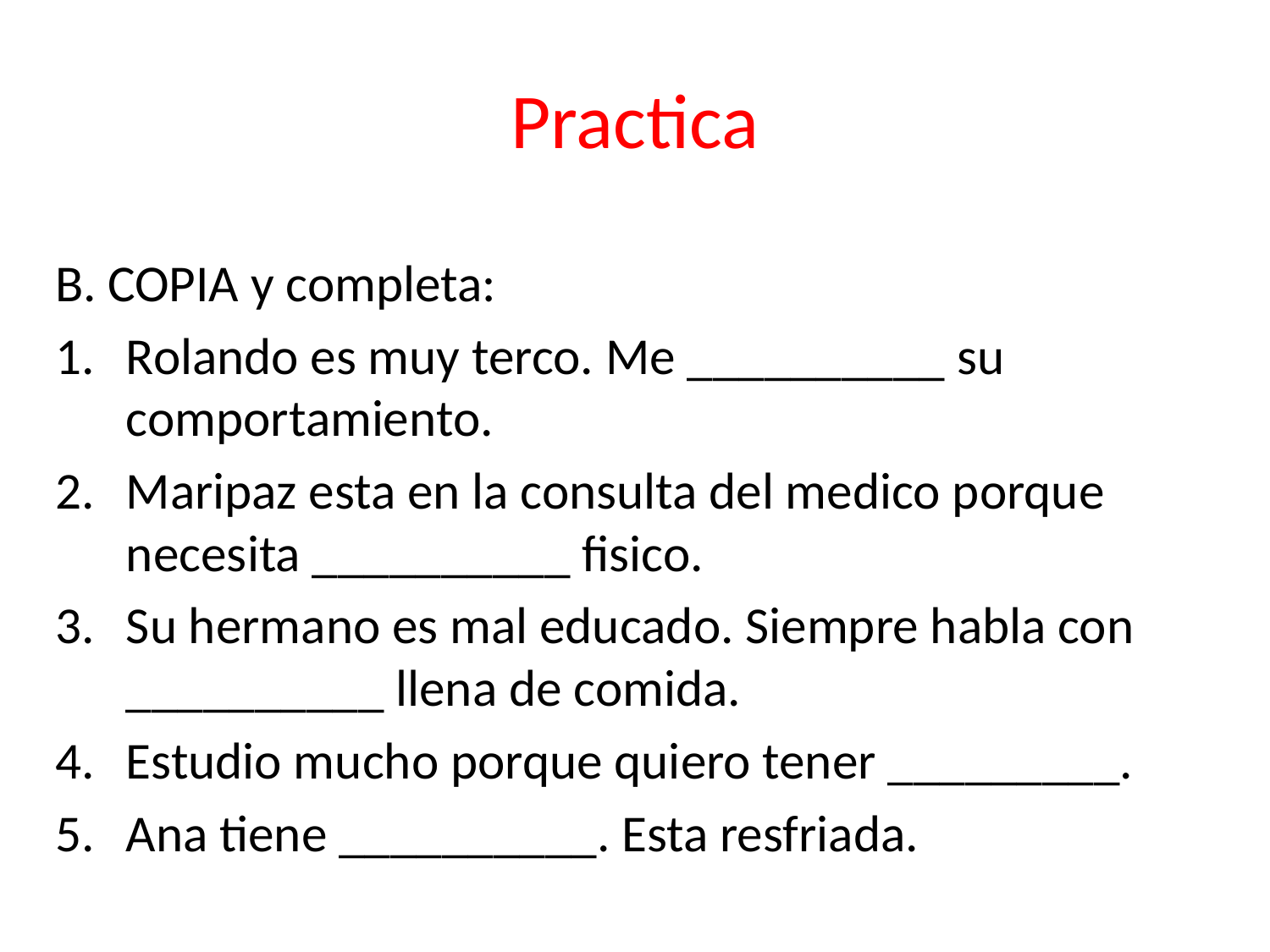

# Practica
B. COPIA y completa:
Rolando es muy terco. Me __________ su comportamiento.
Maripaz esta en la consulta del medico porque necesita __________ fisico.
Su hermano es mal educado. Siempre habla con __________ llena de comida.
Estudio mucho porque quiero tener _________.
Ana tiene __________. Esta resfriada.